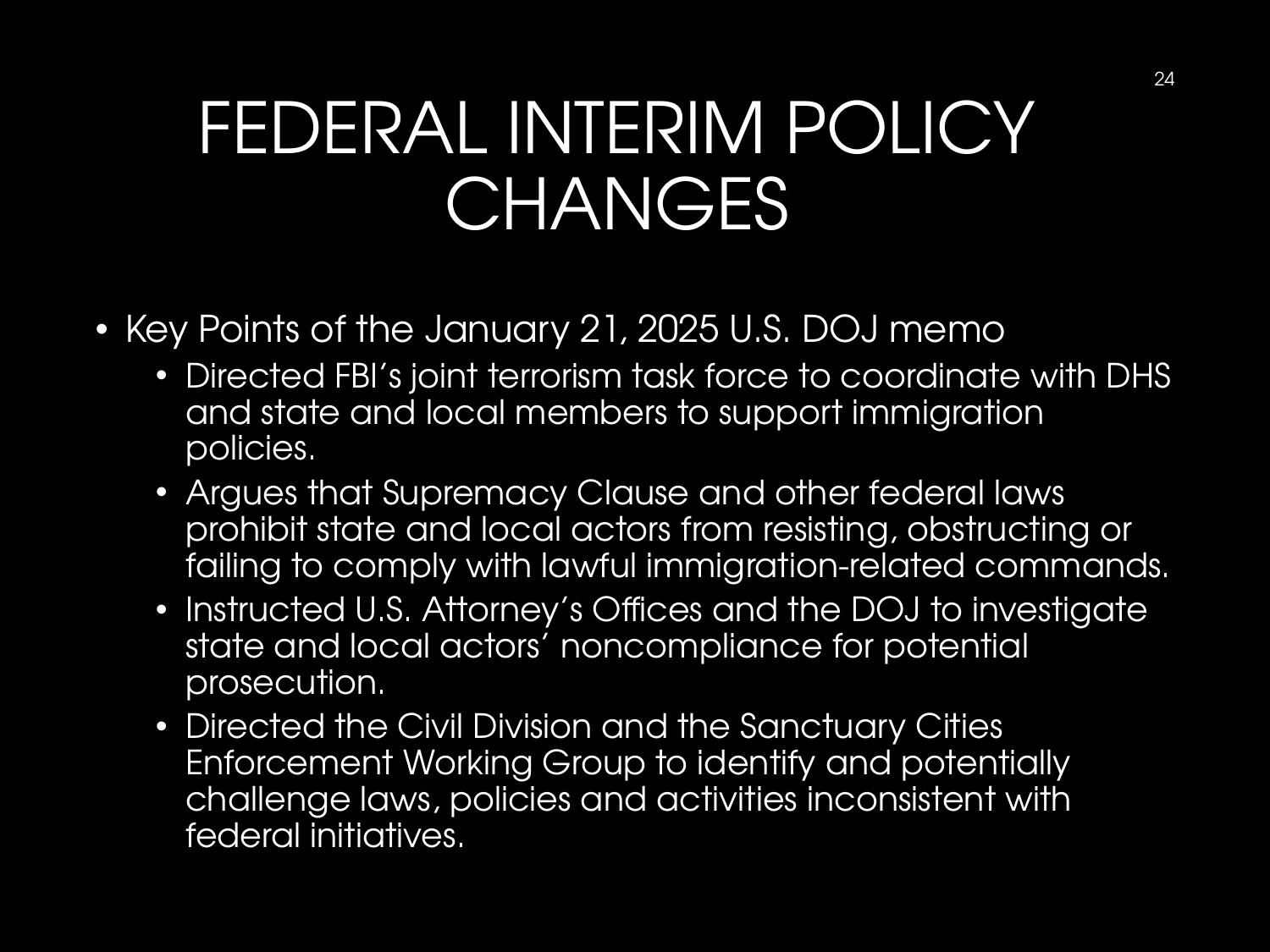

24
# Federal interim policy changes
Key Points of the January 21, 2025 U.S. DOJ memo
Directed FBI’s joint terrorism task force to coordinate with DHS and state and local members to support immigration policies.
Argues that Supremacy Clause and other federal laws prohibit state and local actors from resisting, obstructing or failing to comply with lawful immigration-related commands.
Instructed U.S. Attorney’s Offices and the DOJ to investigate state and local actors’ noncompliance for potential prosecution.
Directed the Civil Division and the Sanctuary Cities Enforcement Working Group to identify and potentially challenge laws, policies and activities inconsistent with federal initiatives.